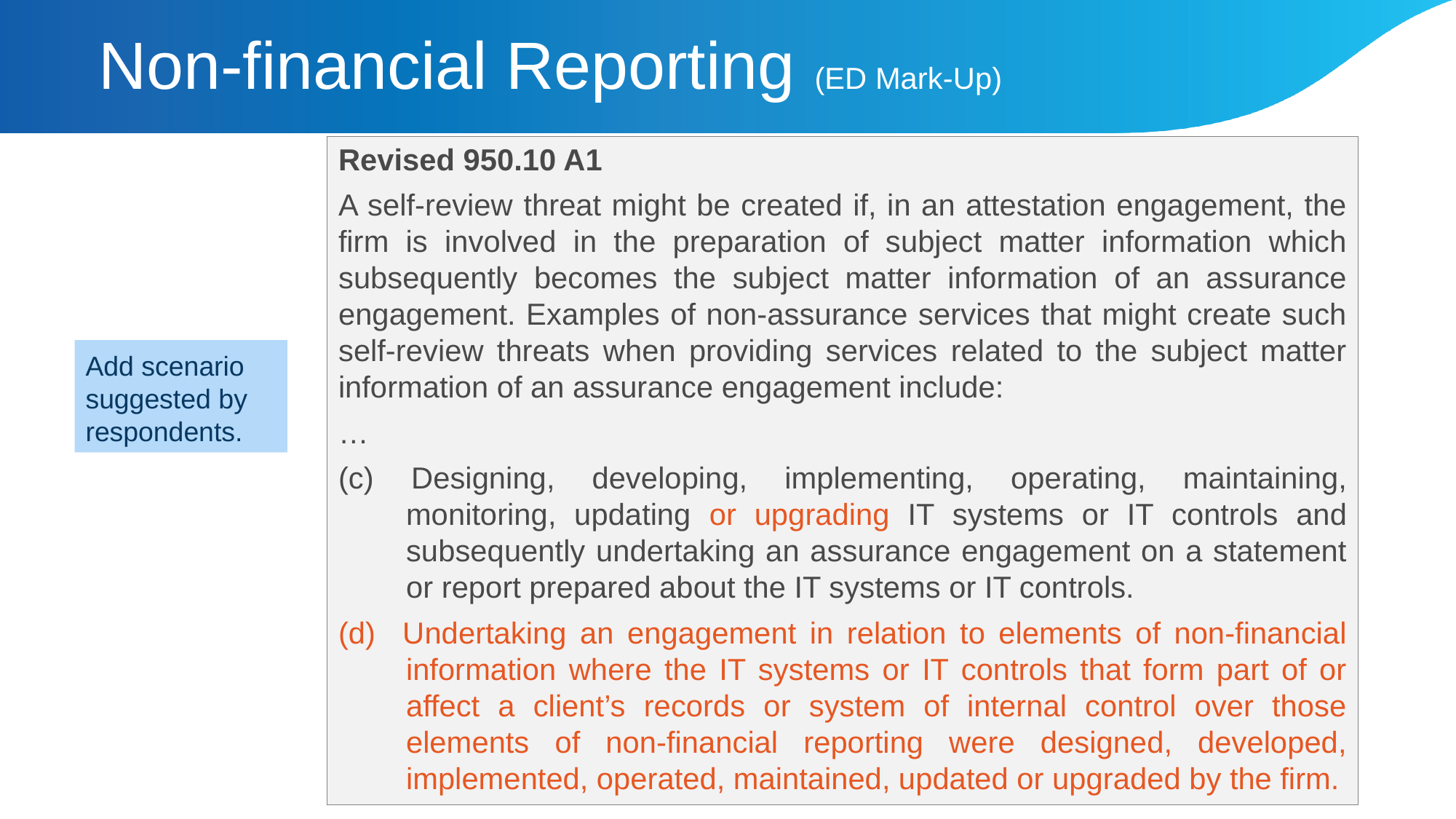

# Non-financial Reporting (ED Mark-Up)
Revised 950.10 A1
A self-review threat might be created if, in an attestation engagement, the firm is involved in the preparation of subject matter information which subsequently becomes the subject matter information of an assurance engagement. Examples of non-assurance services that might create such self-review threats when providing services related to the subject matter information of an assurance engagement include:
…
(c) Designing, developing, implementing, operating, maintaining, monitoring, updating or upgrading IT systems or IT controls and subsequently undertaking an assurance engagement on a statement or report prepared about the IT systems or IT controls.
(d)  Undertaking an engagement in relation to elements of non-financial information where the IT systems or IT controls that form part of or affect a client’s records or system of internal control over those elements of non-financial reporting were designed, developed, implemented, operated, maintained, updated or upgraded by the firm.
Add scenario suggested by respondents.